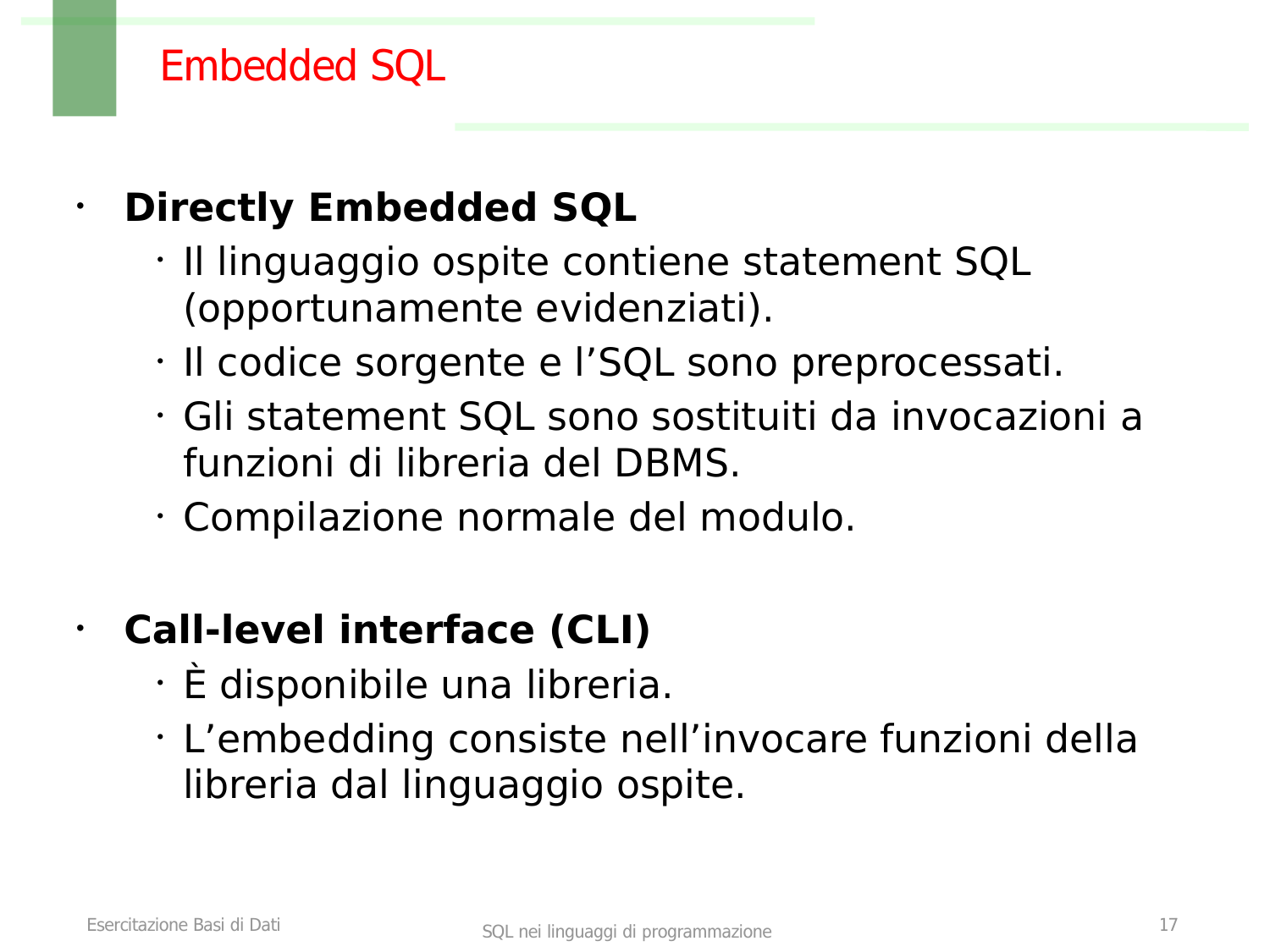

# Embedded SQL
Directly Embedded SQL
Il linguaggio ospite contiene statement SQL (opportunamente evidenziati).
Il codice sorgente e l’SQL sono preprocessati.
Gli statement SQL sono sostituiti da invocazioni a funzioni di libreria del DBMS.
Compilazione normale del modulo.

Call-level interface (CLI)
È disponibile una libreria.
L’embedding consiste nell’invocare funzioni della libreria dal linguaggio ospite.

SQL nei linguaggi di programmazione